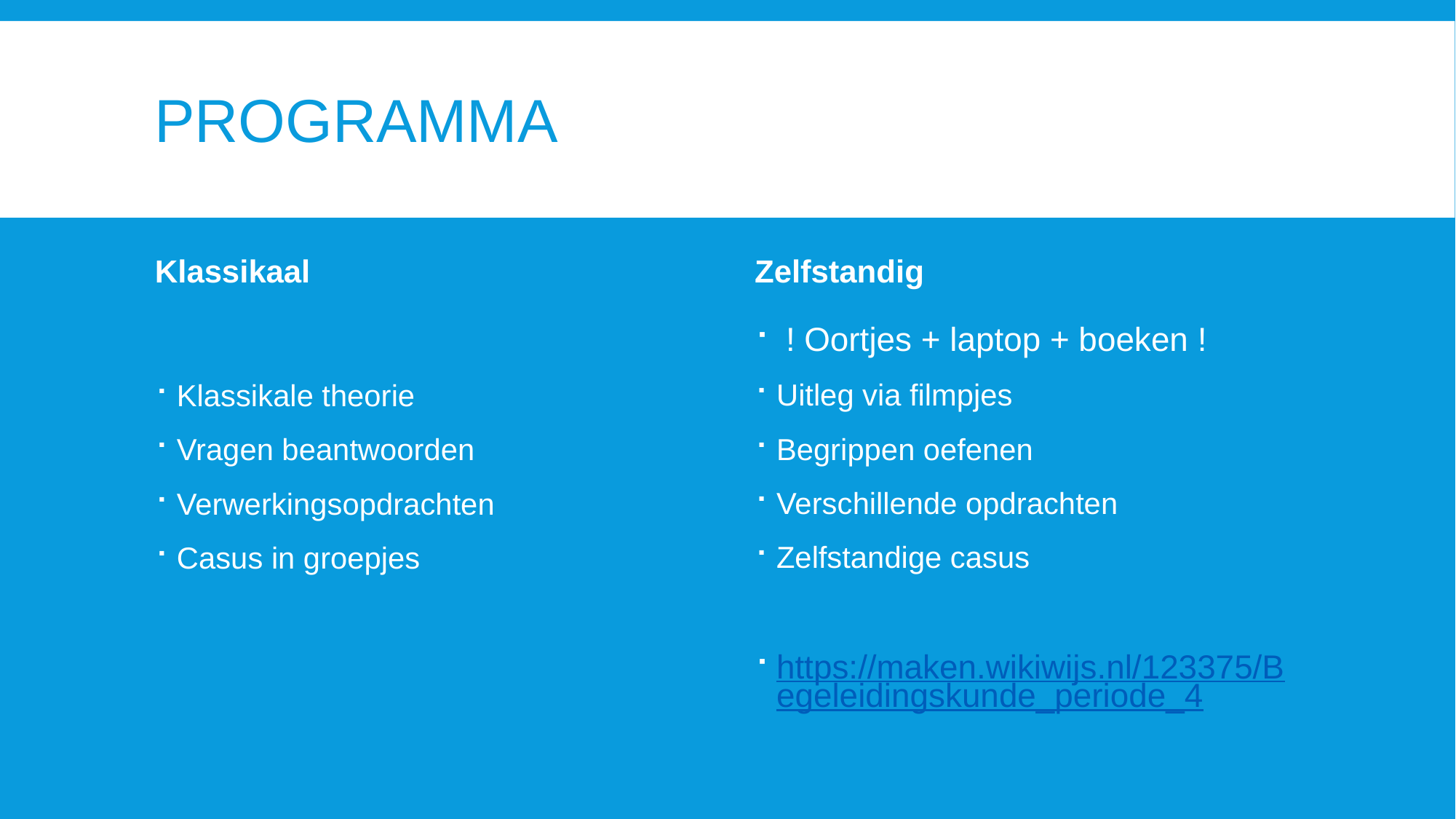

# Programma
Klassikaal
Zelfstandig
 ! Oortjes + laptop + boeken !
Uitleg via filmpjes
Begrippen oefenen
Verschillende opdrachten
Zelfstandige casus

https://maken.wikiwijs.nl/123375/Begeleidingskunde_periode_4

Klassikale theorie
Vragen beantwoorden
Verwerkingsopdrachten
Casus in groepjes